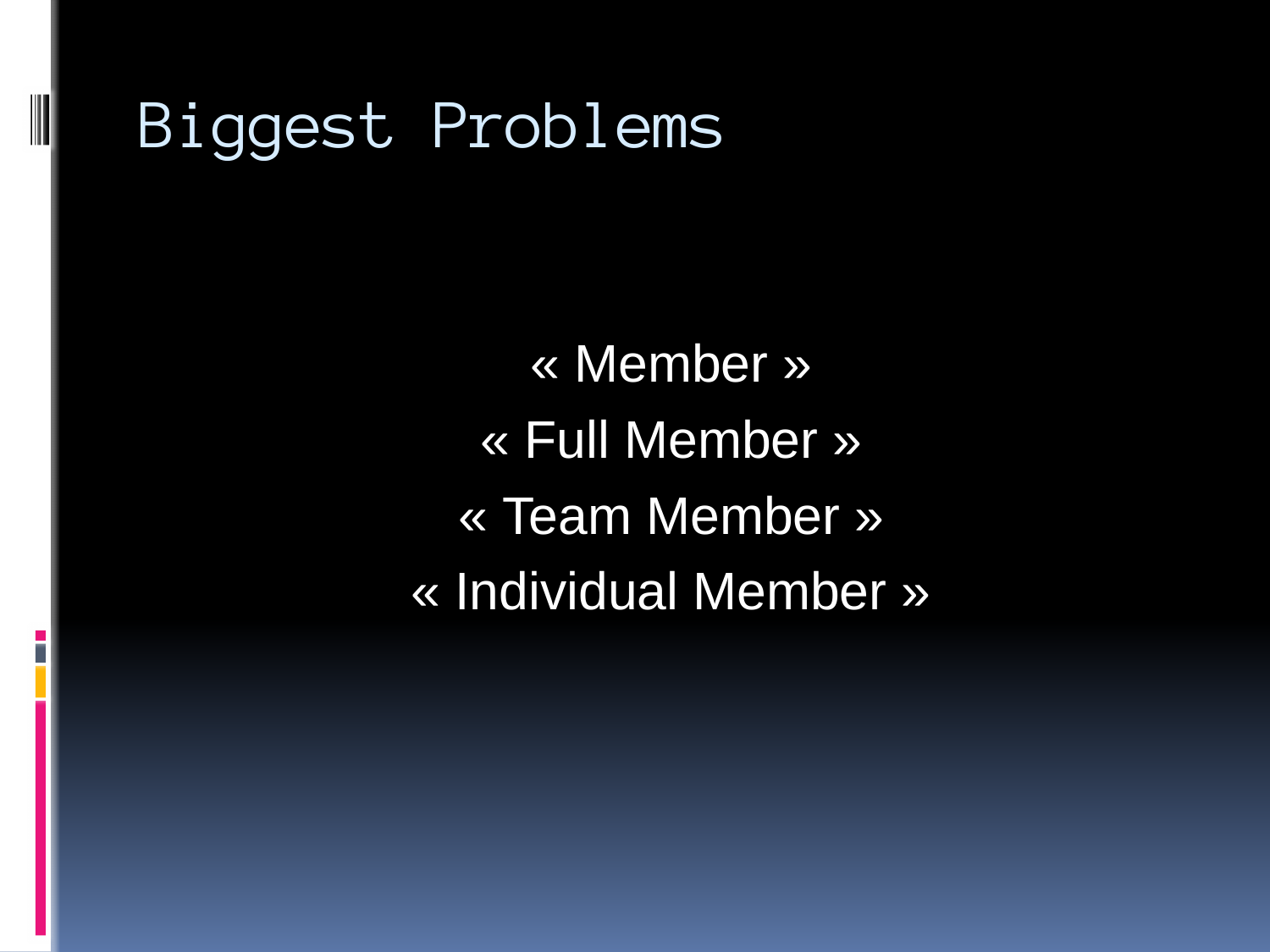

# Biggest Problems

« Member »
« Full Member »
« Team Member »
« Individual Member »